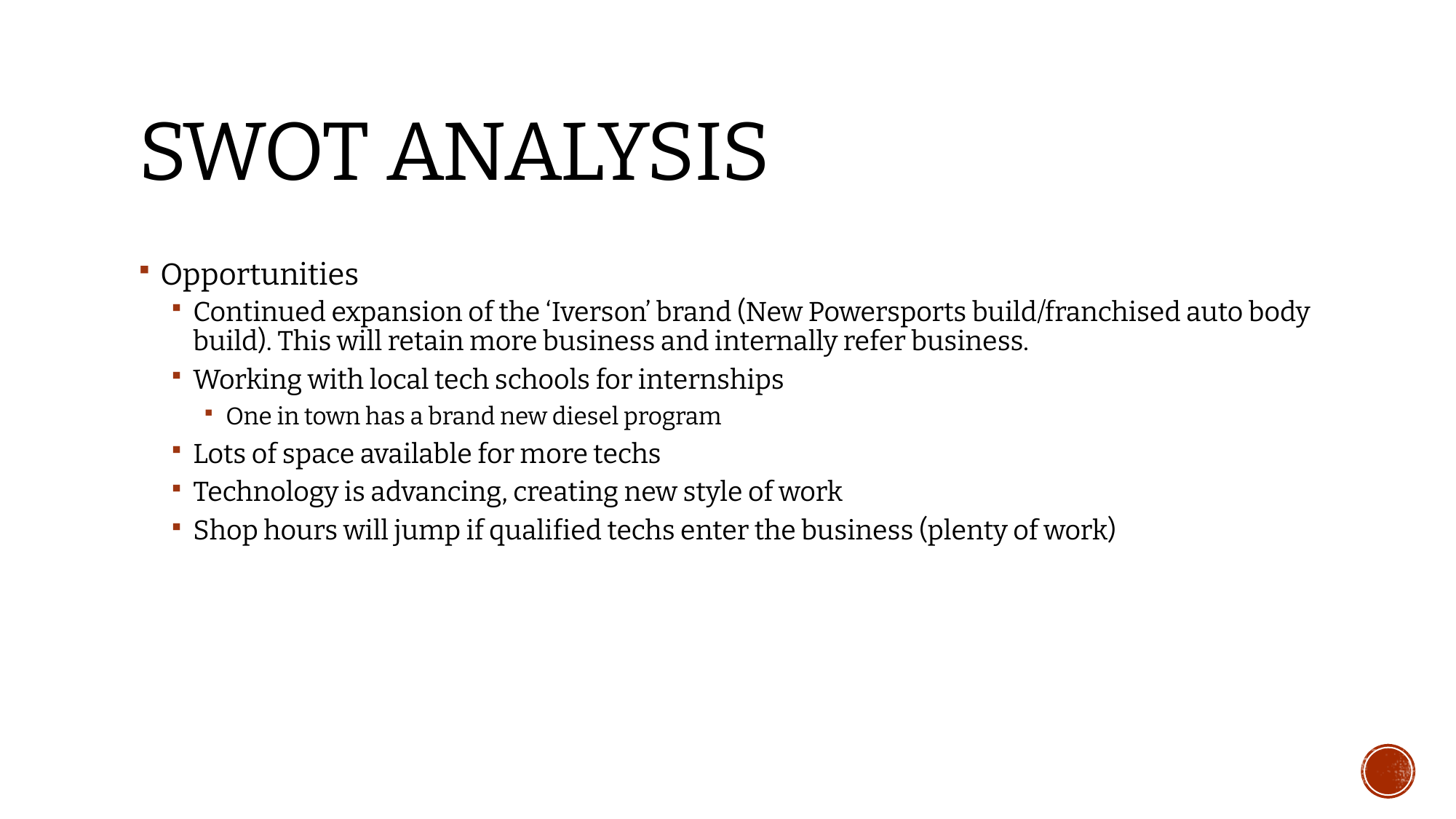

# SWOT Analysis
Opportunities
Continued expansion of the ‘Iverson’ brand (New Powersports build/franchised auto body build). This will retain more business and internally refer business.
Working with local tech schools for internships
One in town has a brand new diesel program
Lots of space available for more techs
Technology is advancing, creating new style of work
Shop hours will jump if qualified techs enter the business (plenty of work)